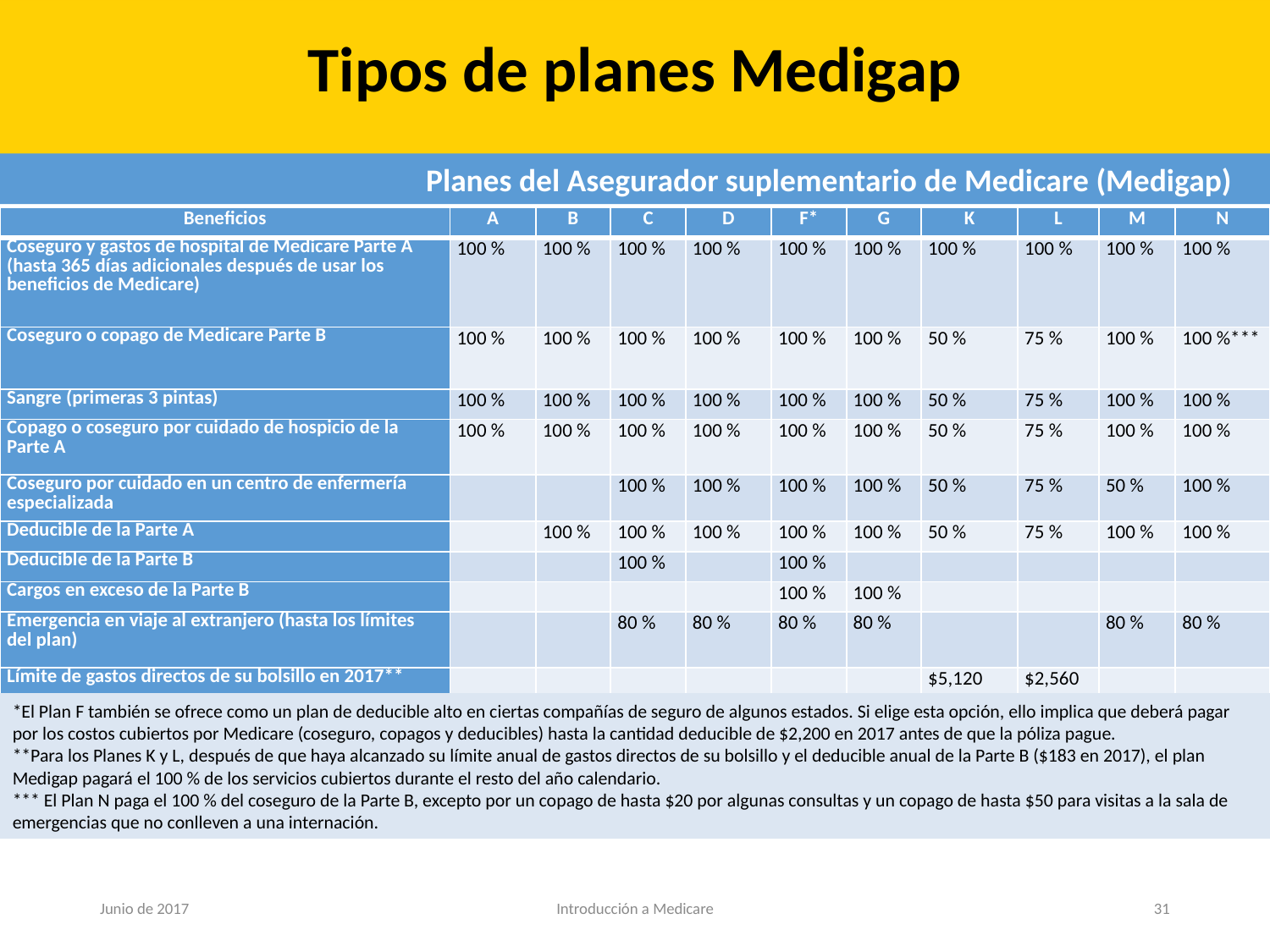

# Tipos de planes Medigap
                                                      Planes del Asegurador suplementario de Medicare (Medigap)
| Beneficios | A | B | C | D | F\* | G | K | L | M | N |
| --- | --- | --- | --- | --- | --- | --- | --- | --- | --- | --- |
| Coseguro y gastos de hospital de Medicare Parte A (hasta 365 días adicionales después de usar los beneficios de Medicare) | 100 % | 100 % | 100 % | 100 % | 100 % | 100 % | 100 % | 100 % | 100 % | 100 % |
| Coseguro o copago de Medicare Parte B | 100 % | 100 % | 100 % | 100 % | 100 % | 100 % | 50 % | 75 % | 100 % | 100 %\*\*\* |
| Sangre (primeras 3 pintas) | 100 % | 100 % | 100 % | 100 % | 100 % | 100 % | 50 % | 75 % | 100 % | 100 % |
| Copago o coseguro por cuidado de hospicio de la Parte A | 100 % | 100 % | 100 % | 100 % | 100 % | 100 % | 50 % | 75 % | 100 % | 100 % |
| Coseguro por cuidado en un centro de enfermería especializada |  |  | 100 % | 100 % | 100 % | 100 % | 50 % | 75 % | 50 % | 100 % |
| Deducible de la Parte A |  | 100 % | 100 % | 100 % | 100 % | 100 % | 50 % | 75 % | 100 % | 100 % |
| Deducible de la Parte B |  |  | 100 % |  | 100 % |  |  |  |  |  |
| Cargos en exceso de la Parte B |  |  |  |  | 100 % | 100 % |  |  |  |  |
| Emergencia en viaje al extranjero (hasta los límites del plan) |  |  | 80 % | 80 % | 80 % | 80 % |  |  | 80 % | 80 % |
| Límite de gastos directos de su bolsillo en 2017\*\* |  |  |  |  |  |  | $5,120 | $2,560 |  |  |
*El Plan F también se ofrece como un plan de deducible alto en ciertas compañías de seguro de algunos estados. Si elige esta opción, ello implica que deberá pagar por los costos cubiertos por Medicare (coseguro, copagos y deducibles) hasta la cantidad deducible de $2,200 en 2017 antes de que la póliza pague.
**Para los Planes K y L, después de que haya alcanzado su límite anual de gastos directos de su bolsillo y el deducible anual de la Parte B ($183 en 2017), el plan Medigap pagará el 100 % de los servicios cubiertos durante el resto del año calendario.
*** El Plan N paga el 100 % del coseguro de la Parte B, excepto por un copago de hasta $20 por algunas consultas y un copago de hasta $50 para visitas a la sala de emergencias que no conlleven a una internación.
Junio de 2017
Introducción a Medicare
31